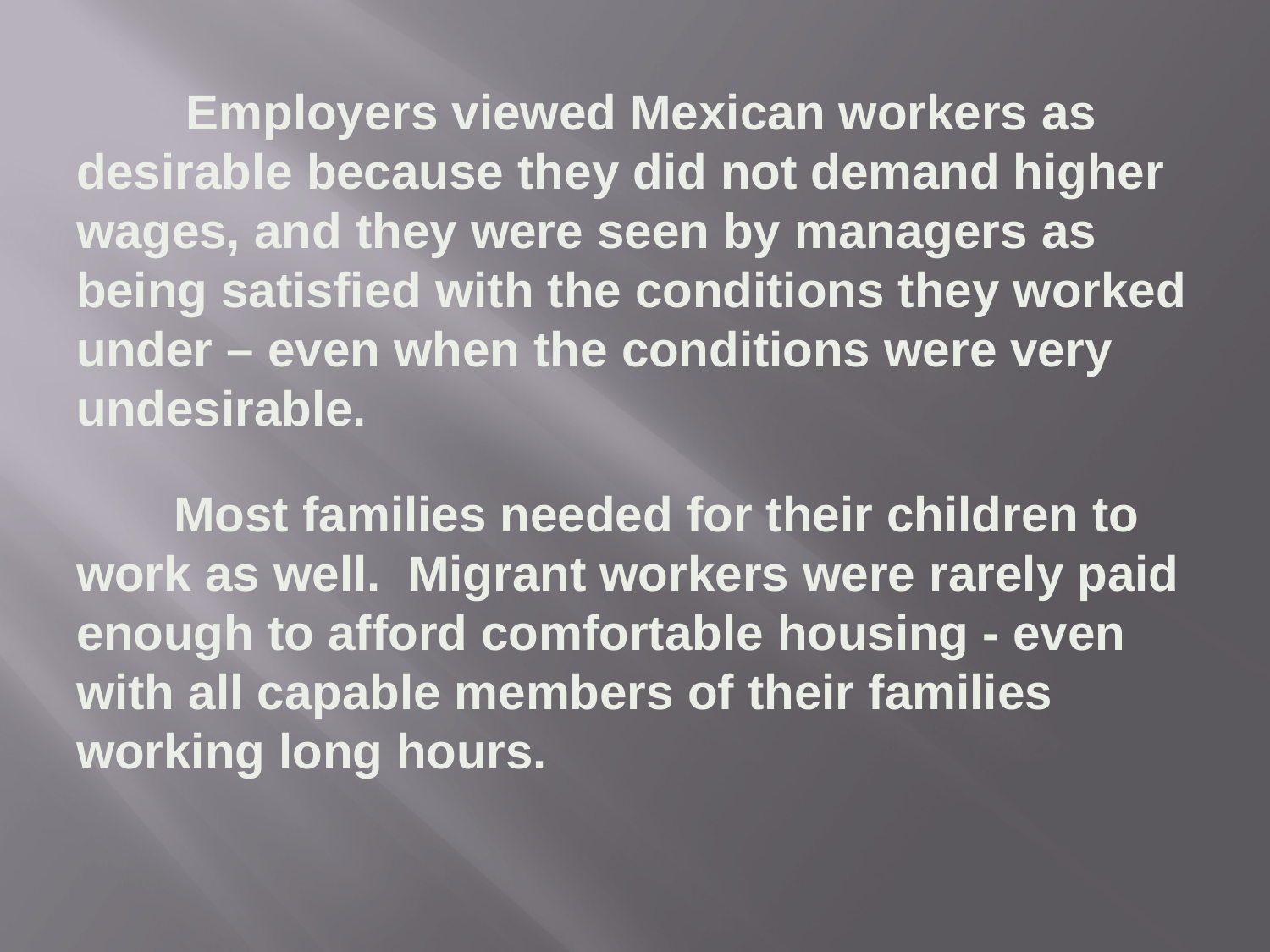

Employers viewed Mexican workers as desirable because they did not demand higher wages, and they were seen by managers as being satisfied with the conditions they worked under – even when the conditions were very undesirable.

           Most families needed for their children to work as well.  Migrant workers were rarely paid enough to afford comfortable housing - even with all capable members of their families working long hours.